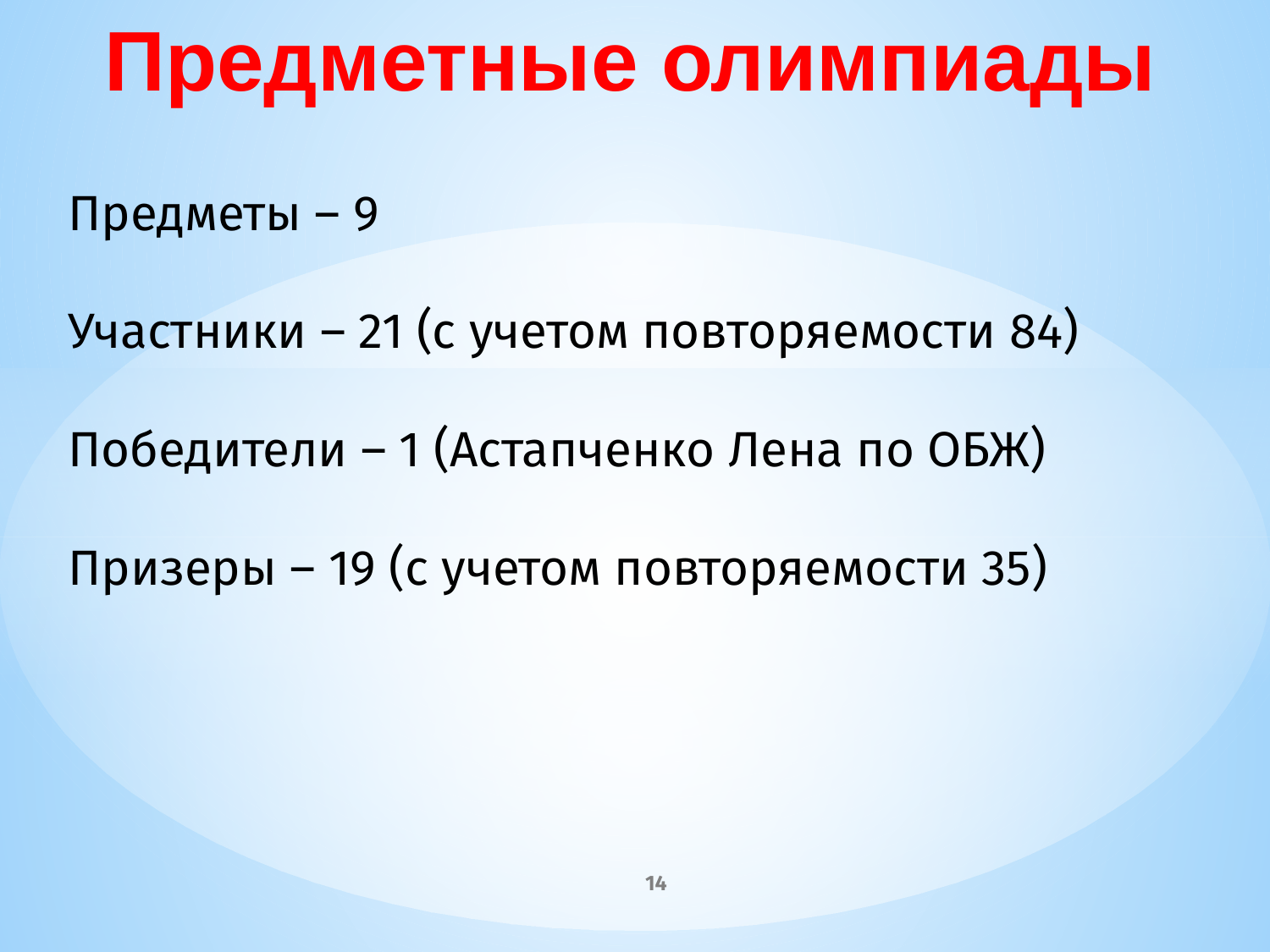

Предметные олимпиады
Предметы – 9
Участники – 21 (с учетом повторяемости 84)
Победители – 1 (Астапченко Лена по ОБЖ)
Призеры – 19 (с учетом повторяемости 35)
14